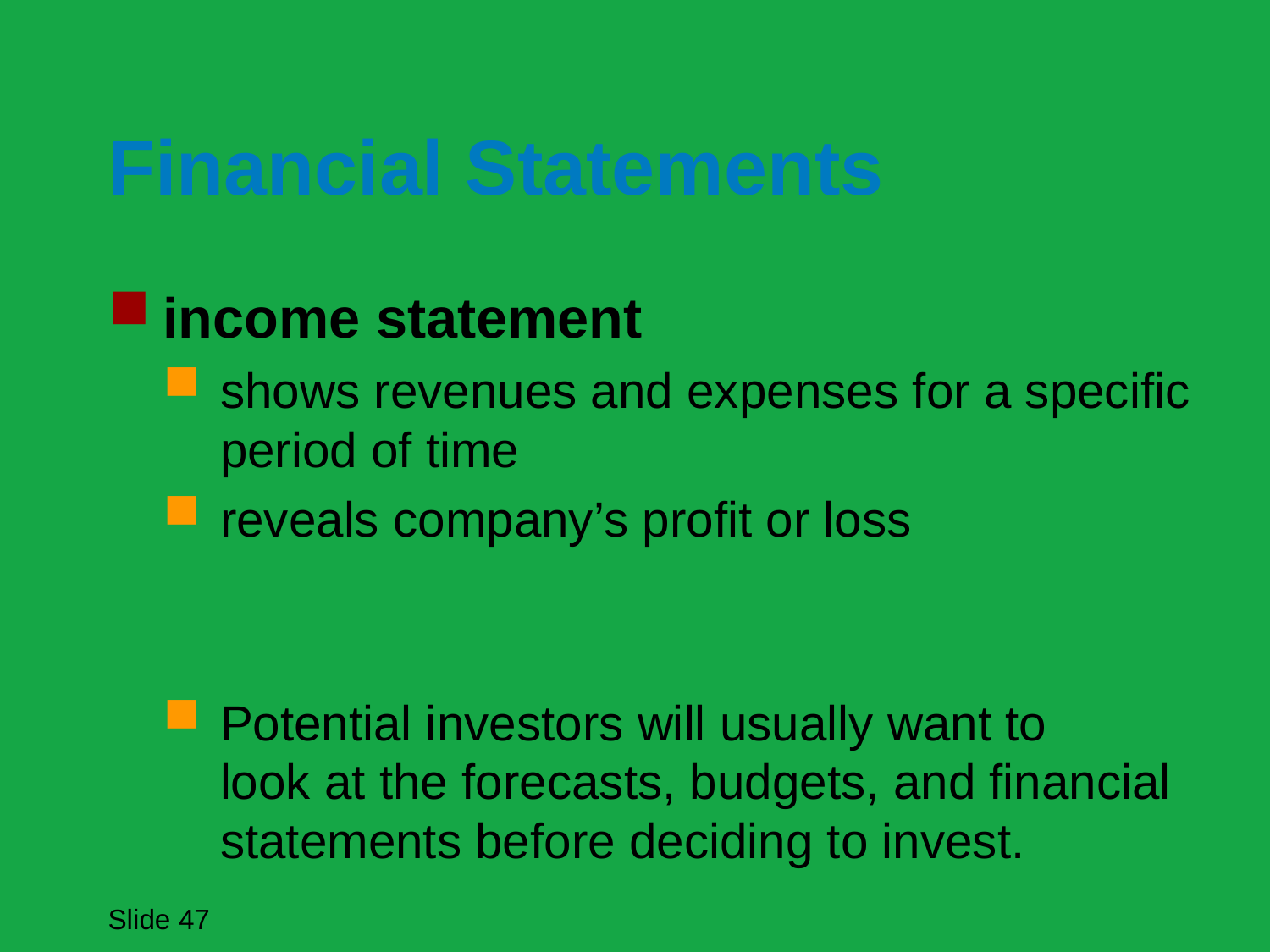

# Financial Statements
income statement
shows revenues and expenses for a specific period of time
reveals company’s profit or loss

Potential investors will usually want to
look at the forecasts, budgets, and financial statements before deciding to invest.
Slide 47